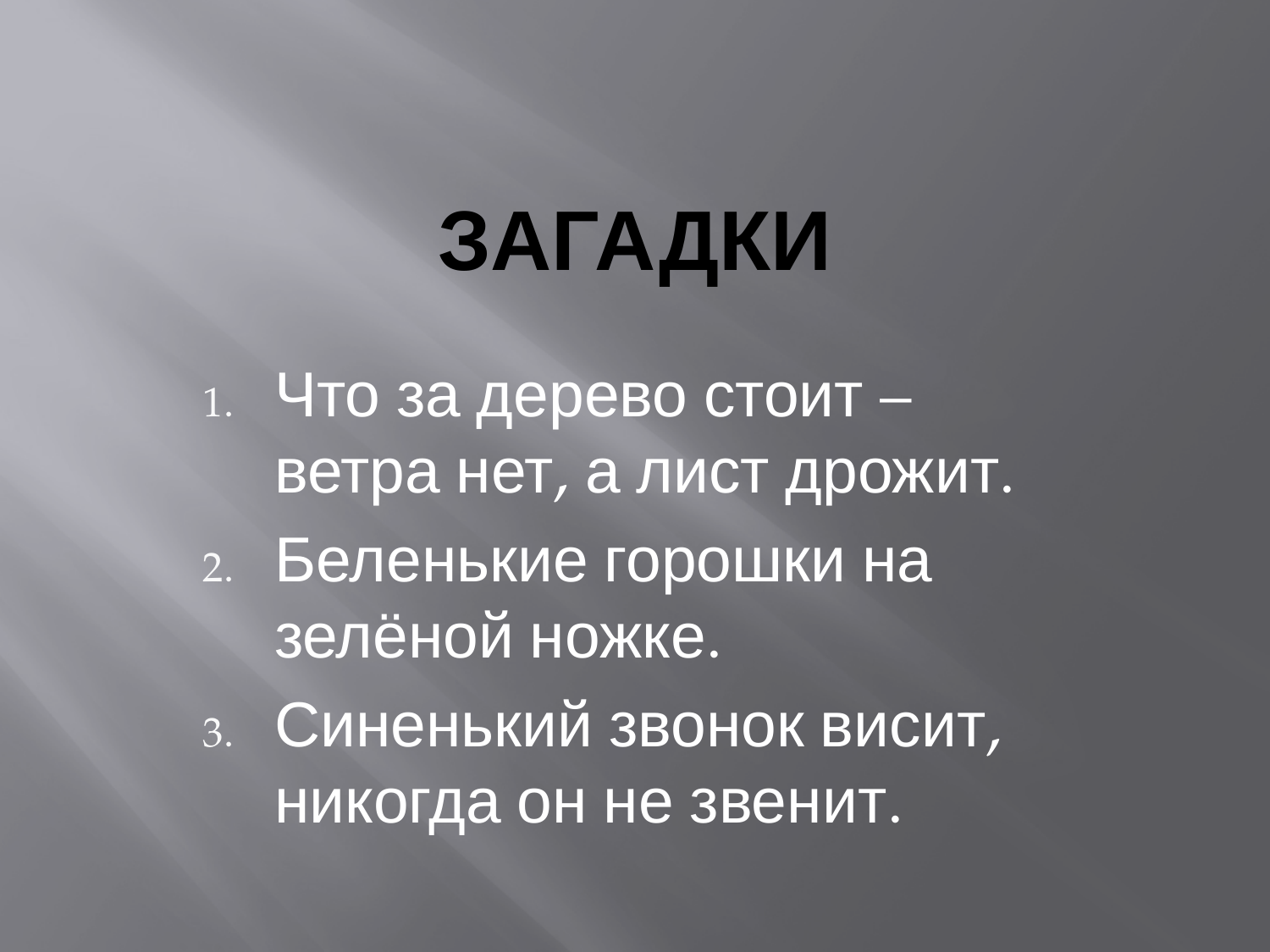

# Загадки
Что за дерево стоит – ветра нет, а лист дрожит.
Беленькие горошки на зелёной ножке.
Синенький звонок висит, никогда он не звенит.